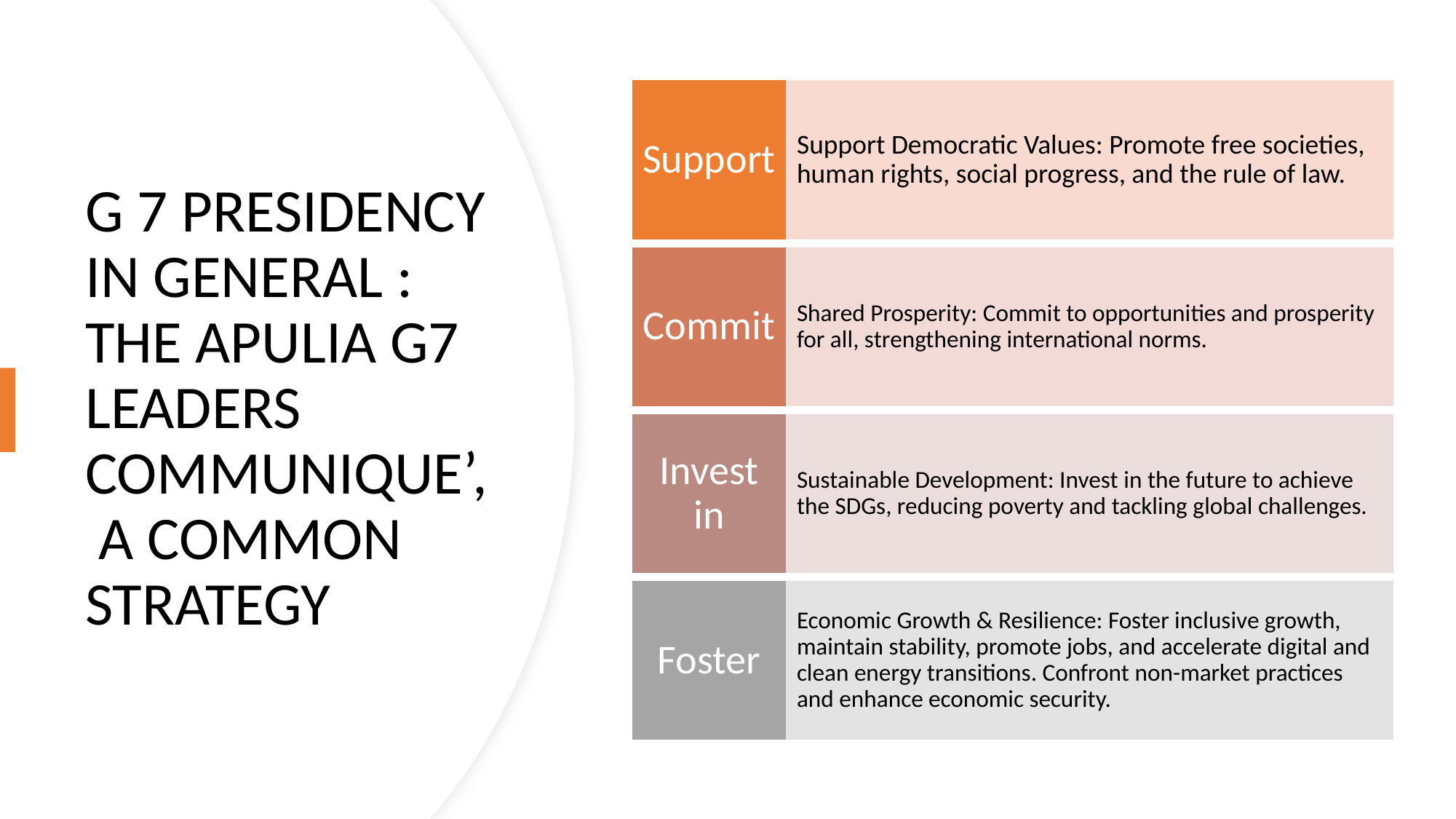

Support Democratic Values: Promote free societies, human rights, social progress, and the rule of law.
Support
Shared Prosperity: Commit to opportunities and prosperity for all, strengthening international norms.
Commit
Sustainable Development: Invest in the future to achieve the SDGs, reducing poverty and tackling global challenges.
Invest in
Economic Growth & Resilience: Foster inclusive growth, maintain stability, promote jobs, and accelerate digital and clean energy transitions. Confront non-market practices and enhance economic security.
Foster
# G 7 PRESIDENCY IN GENERAL : THE APULIA G7 LEADERS COMMUNIQUE’,  A COMMON STRATEGY